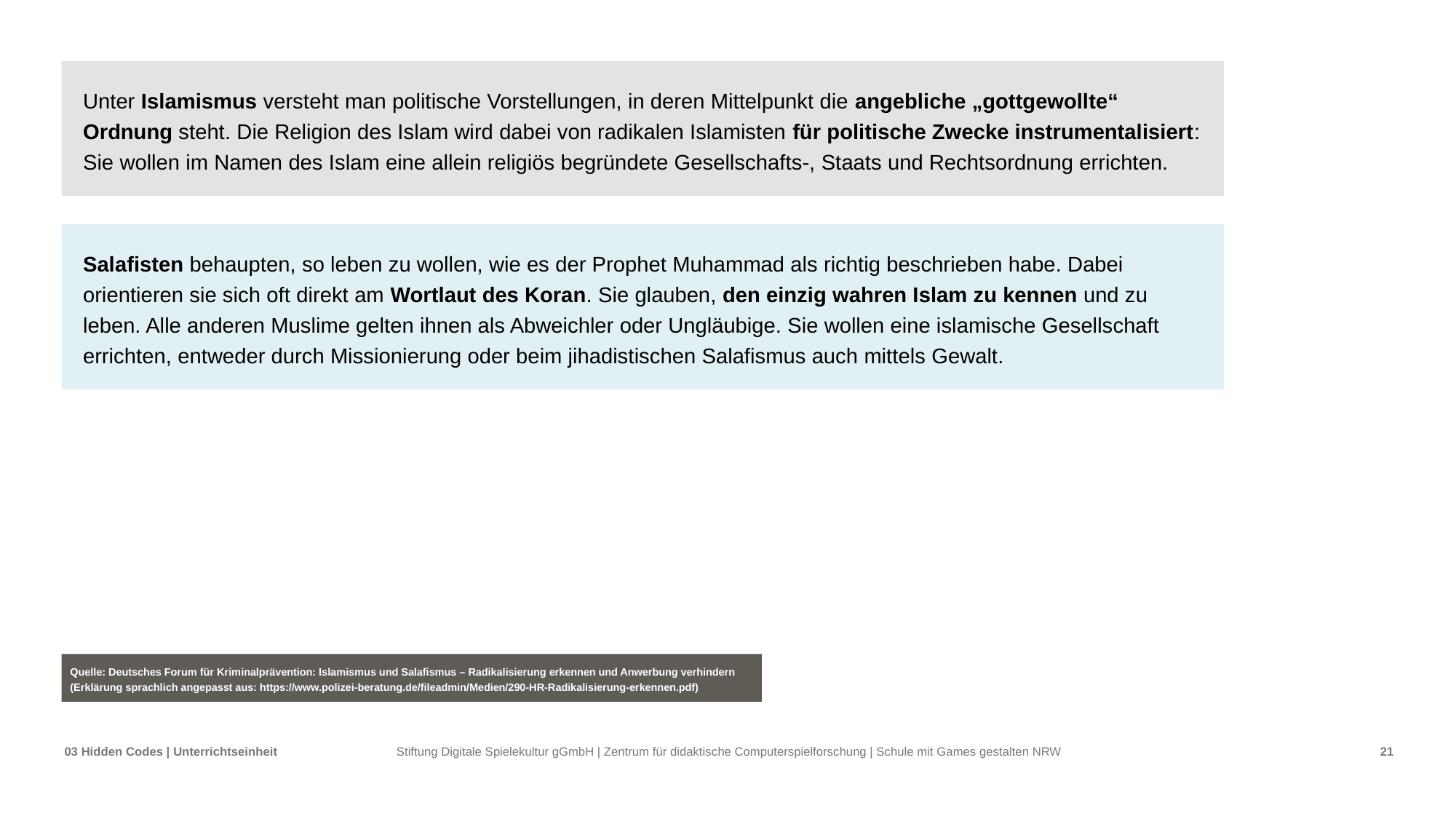

Unter Islamismus versteht man politische Vorstellungen, in deren Mittelpunkt die angebliche „gottgewollte“ Ordnung steht. Die Religion des Islam wird dabei von radikalen Islamisten für politische Zwecke instrumentalisiert: Sie wollen im Namen des Islam eine allein religiös begründete Gesellschafts-, Staats und Rechtsordnung errichten.
Salafisten behaupten, so leben zu wollen, wie es der Prophet Muhammad als richtig beschrieben habe. Dabei orientieren sie sich oft direkt am Wortlaut des Koran. Sie glauben, den einzig wahren Islam zu kennen und zu leben. Alle anderen Muslime gelten ihnen als Abweichler oder Ungläubige. Sie wollen eine islamische Gesellschaft errichten, entweder durch Missionierung oder beim jihadistischen Salafismus auch mittels Gewalt.
Quelle: Deutsches Forum für Kriminalprävention: Islamismus und Salafismus – Radikalisierung erkennen und Anwerbung verhindern (Erklärung sprachlich angepasst aus: https://www.polizei-beratung.de/fileadmin/Medien/290-HR-Radikalisierung-erkennen.pdf)
03 Hidden Codes | Unterrichtseinheit
21